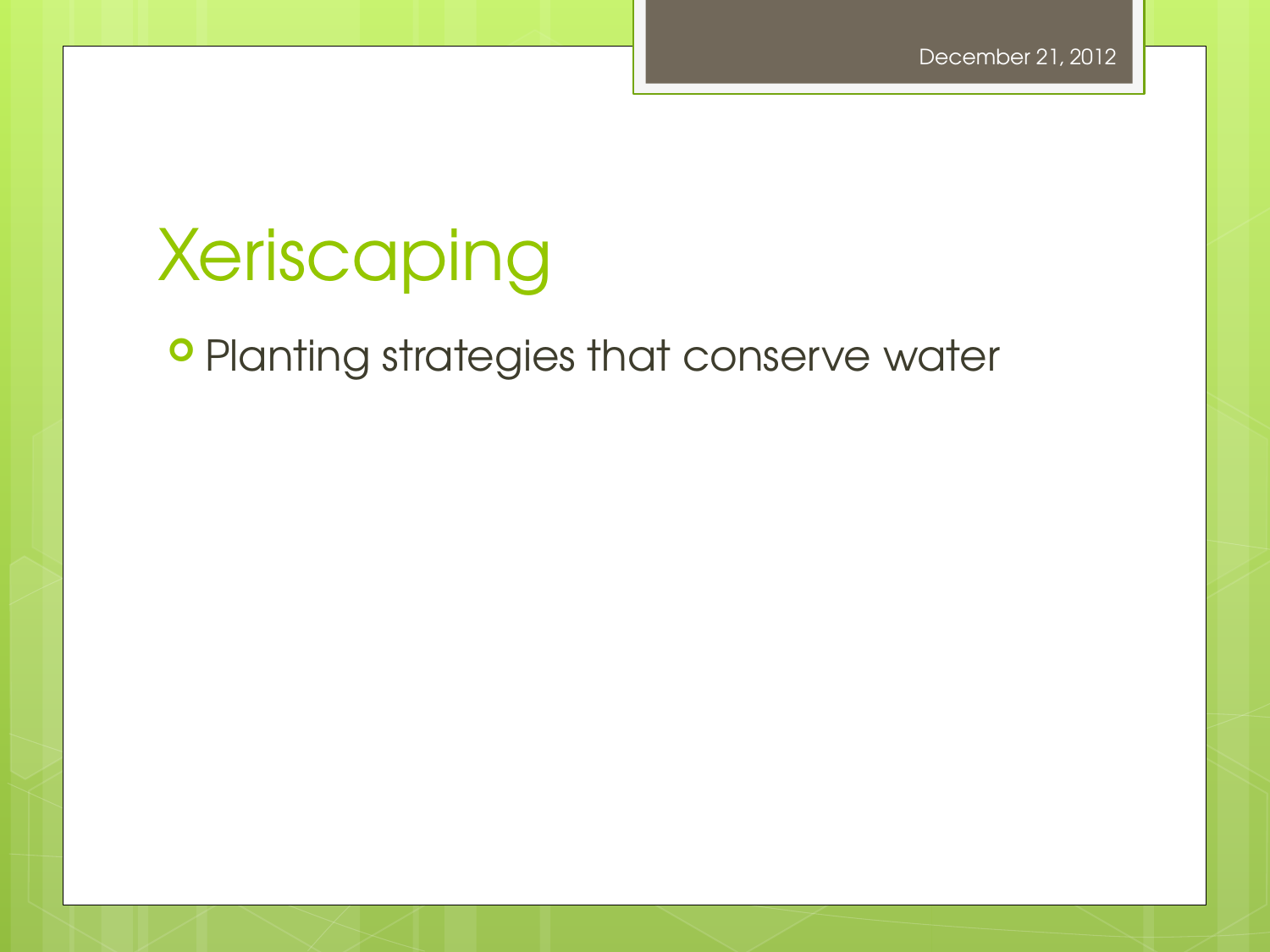

December 21, 2012
# Xeriscaping
Planting strategies that conserve water